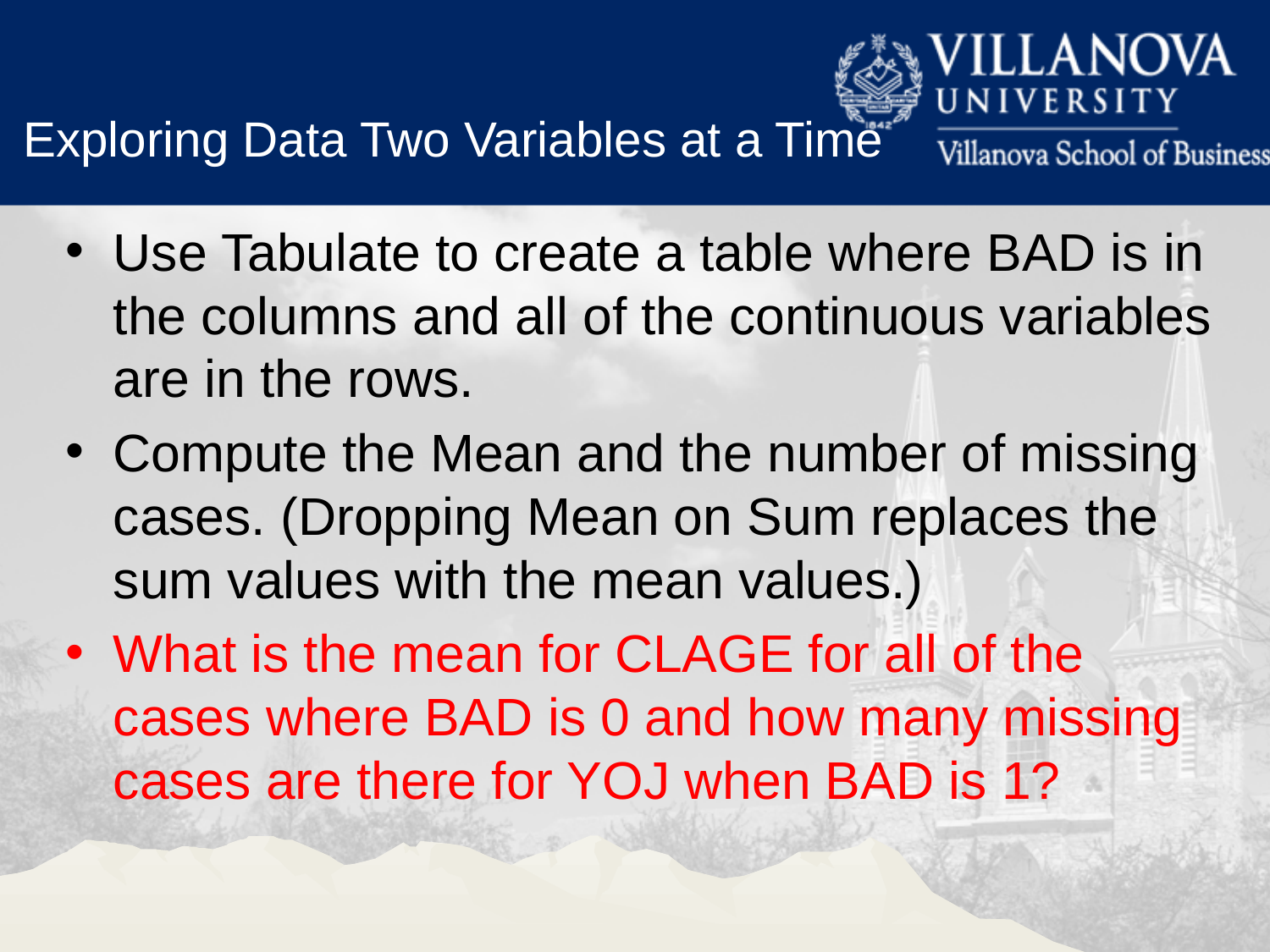

Exploring Data Two Variables at a Time
Use Tabulate to create a table where BAD is in the columns and all of the continuous variables are in the rows.
Compute the Mean and the number of missing cases. (Dropping Mean on Sum replaces the sum values with the mean values.)
What is the mean for CLAGE for all of the cases where BAD is 0 and how many missing cases are there for YOJ when BAD is 1?